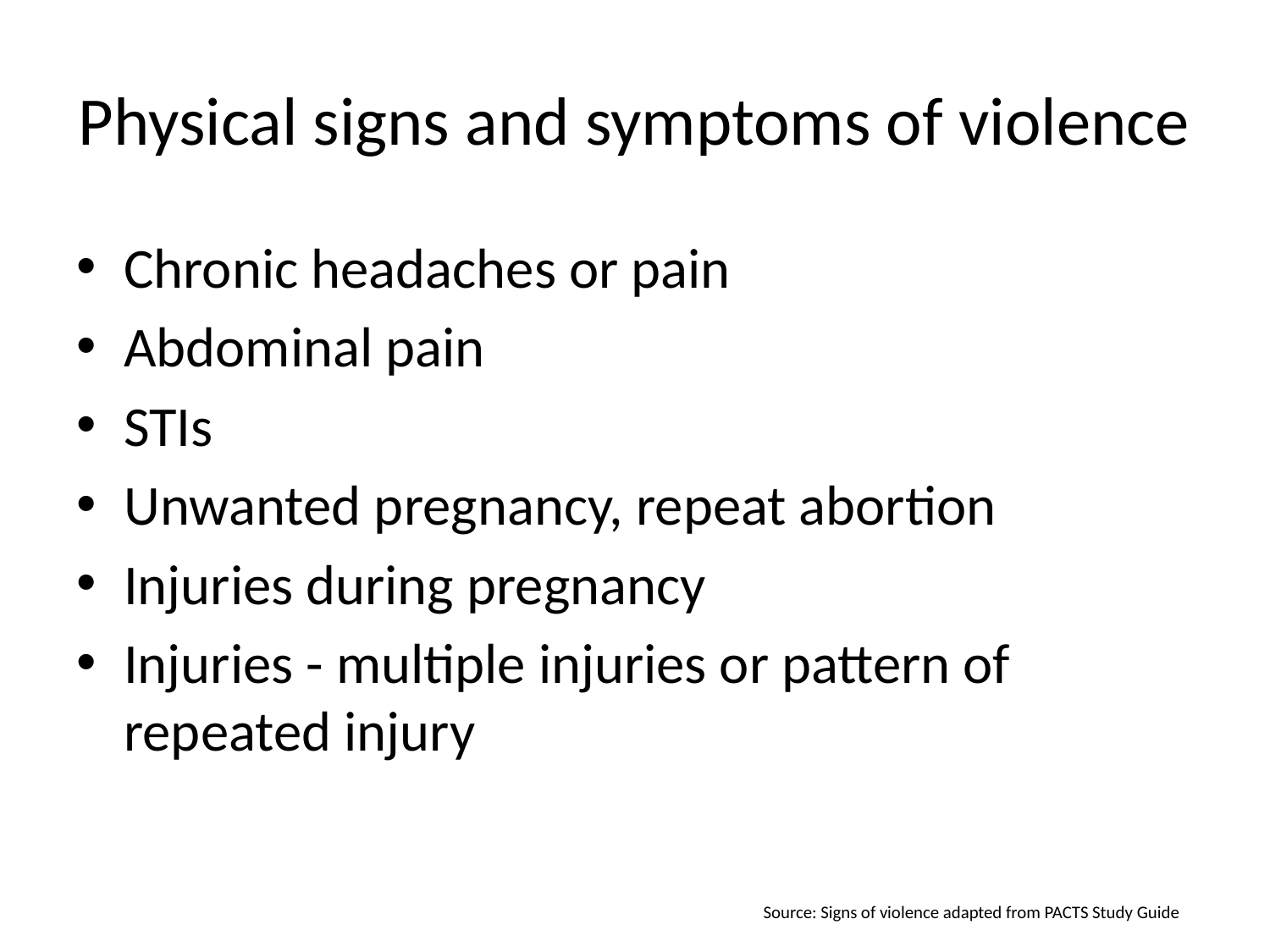

# Physical signs and symptoms of violence
Chronic headaches or pain
Abdominal pain
STIs
Unwanted pregnancy, repeat abortion
Injuries during pregnancy
Injuries - multiple injuries or pattern of repeated injury
Source: Signs of violence adapted from PACTS Study Guide